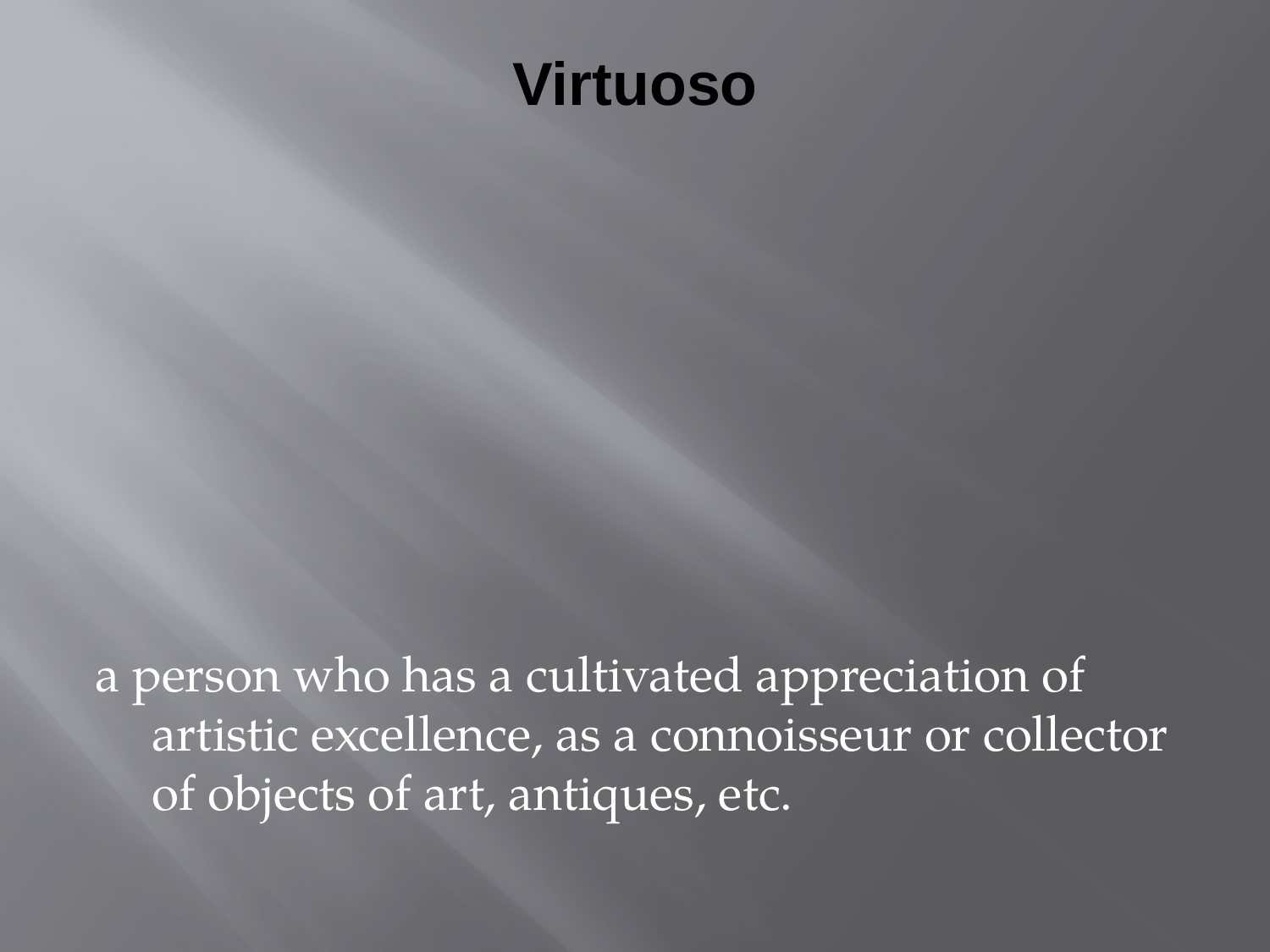

# Virtuoso

a person who has a cultivated appreciation of artistic excellence, as a connoisseur or collector of objects of art, antiques, etc.